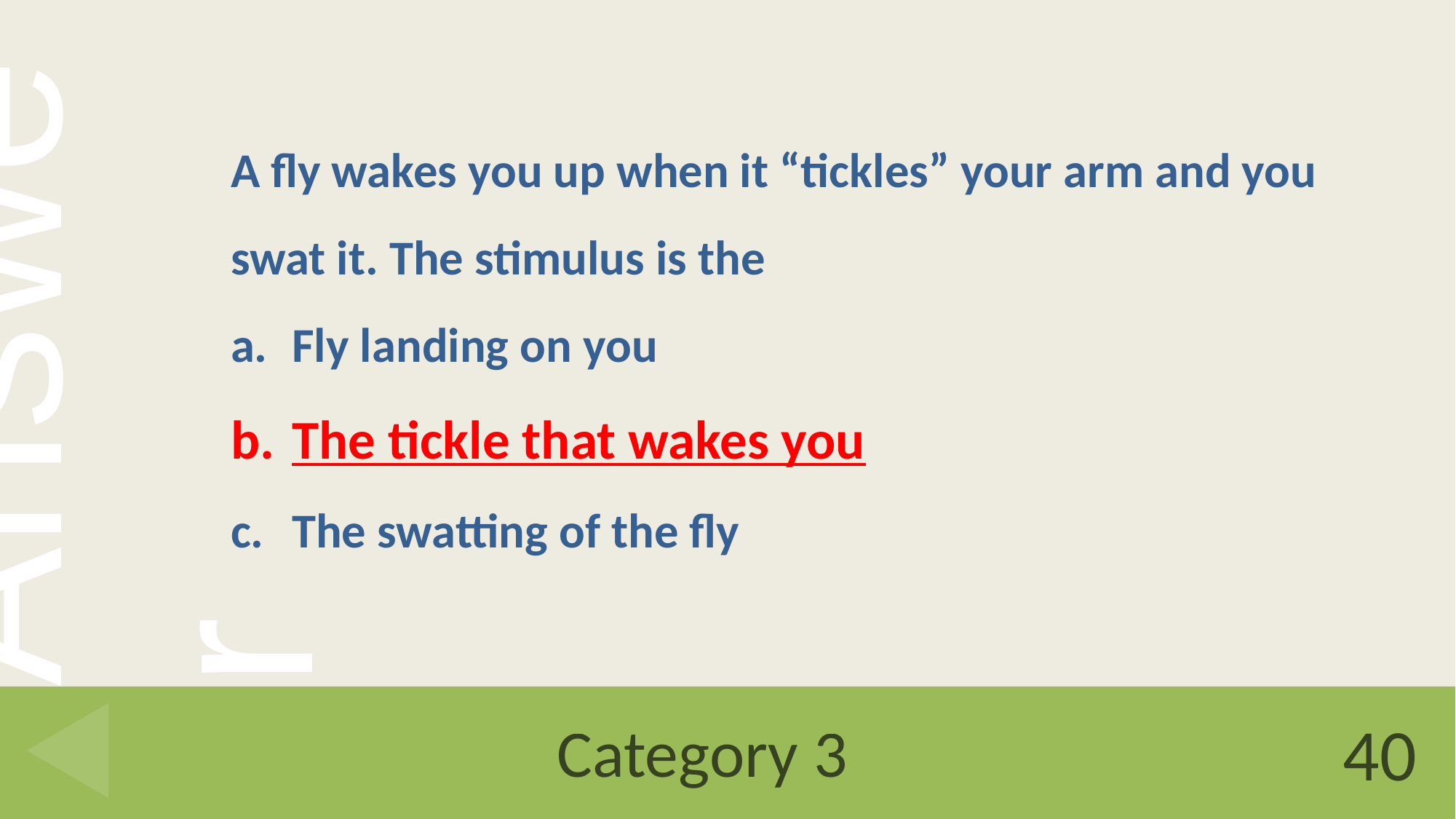

A fly wakes you up when it “tickles” your arm and you swat it. The stimulus is the
Fly landing on you
The tickle that wakes you
The swatting of the fly

# Category 3
40